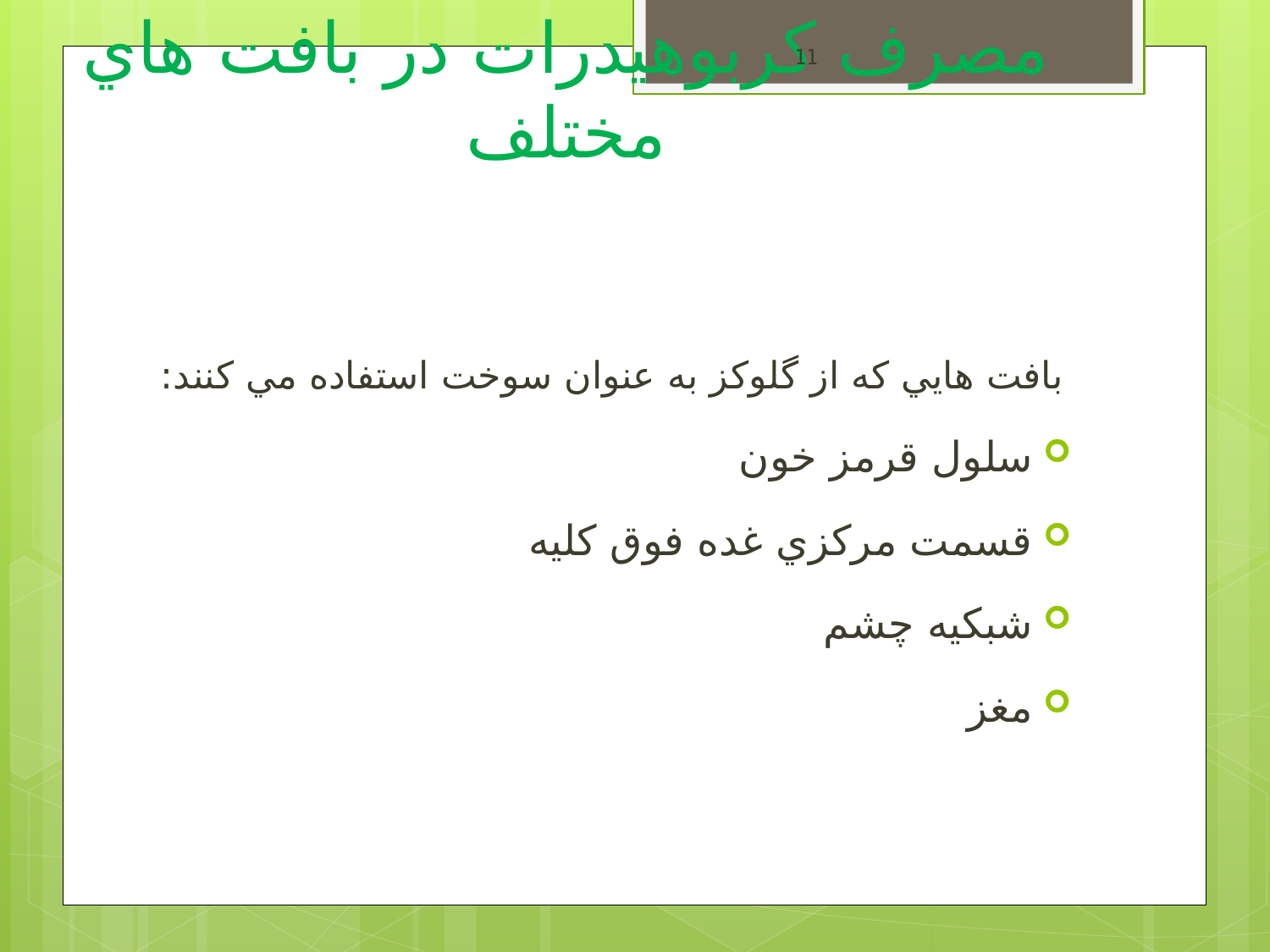

11
# مصرف كربوهيدرات در بافت هاي مختلف
بافت هايي كه از گلوكز به عنوان سوخت استفاده مي كنند:
سلول قرمز خون
قسمت مركزي غده فوق كليه
شبكيه چشم
مغز